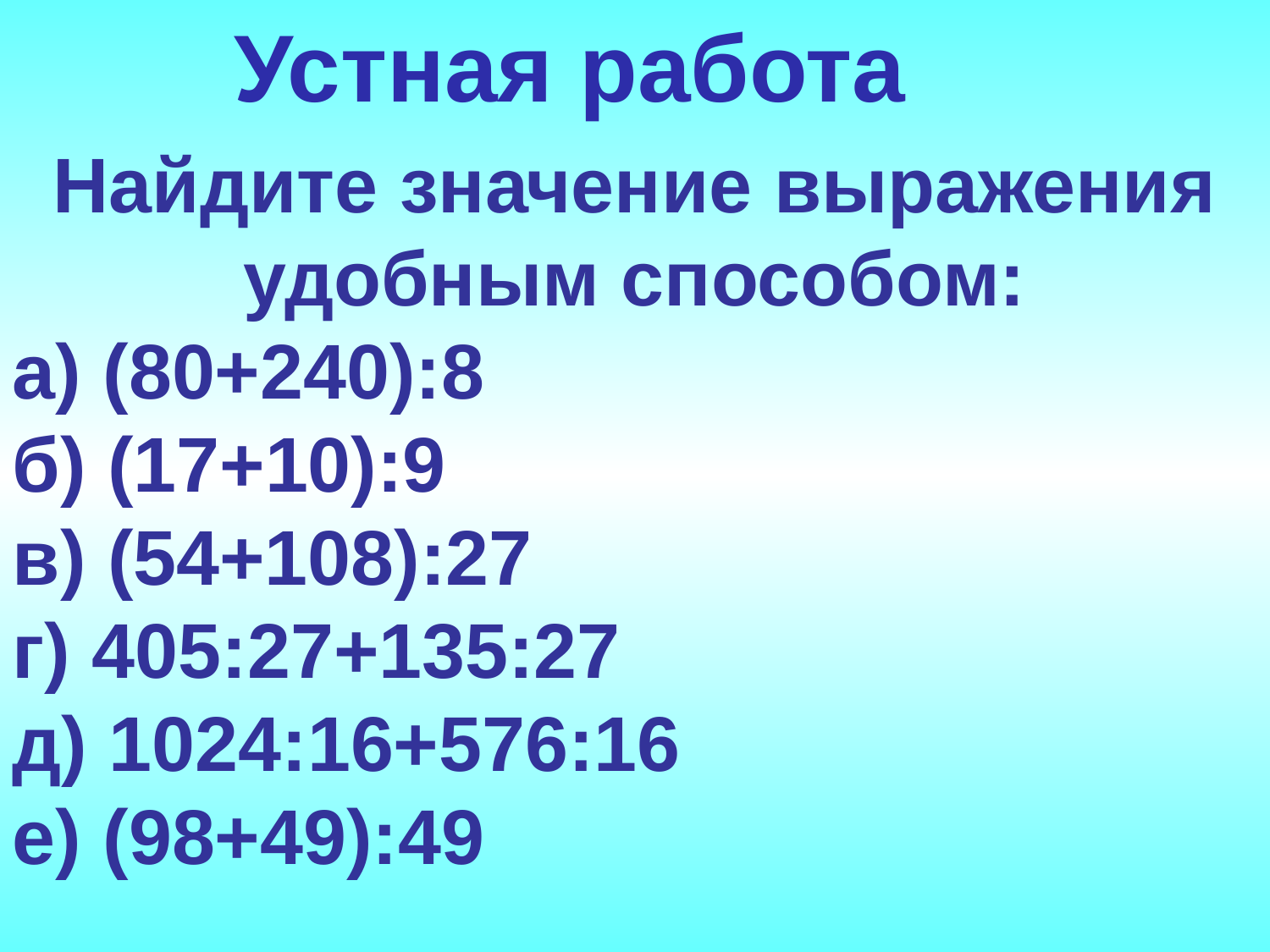

Устная работа
Найдите значение выражения удобным способом:
а) (80+240):8
б) (17+10):9
в) (54+108):27
г) 405:27+135:27
д) 1024:16+576:16
е) (98+49):49